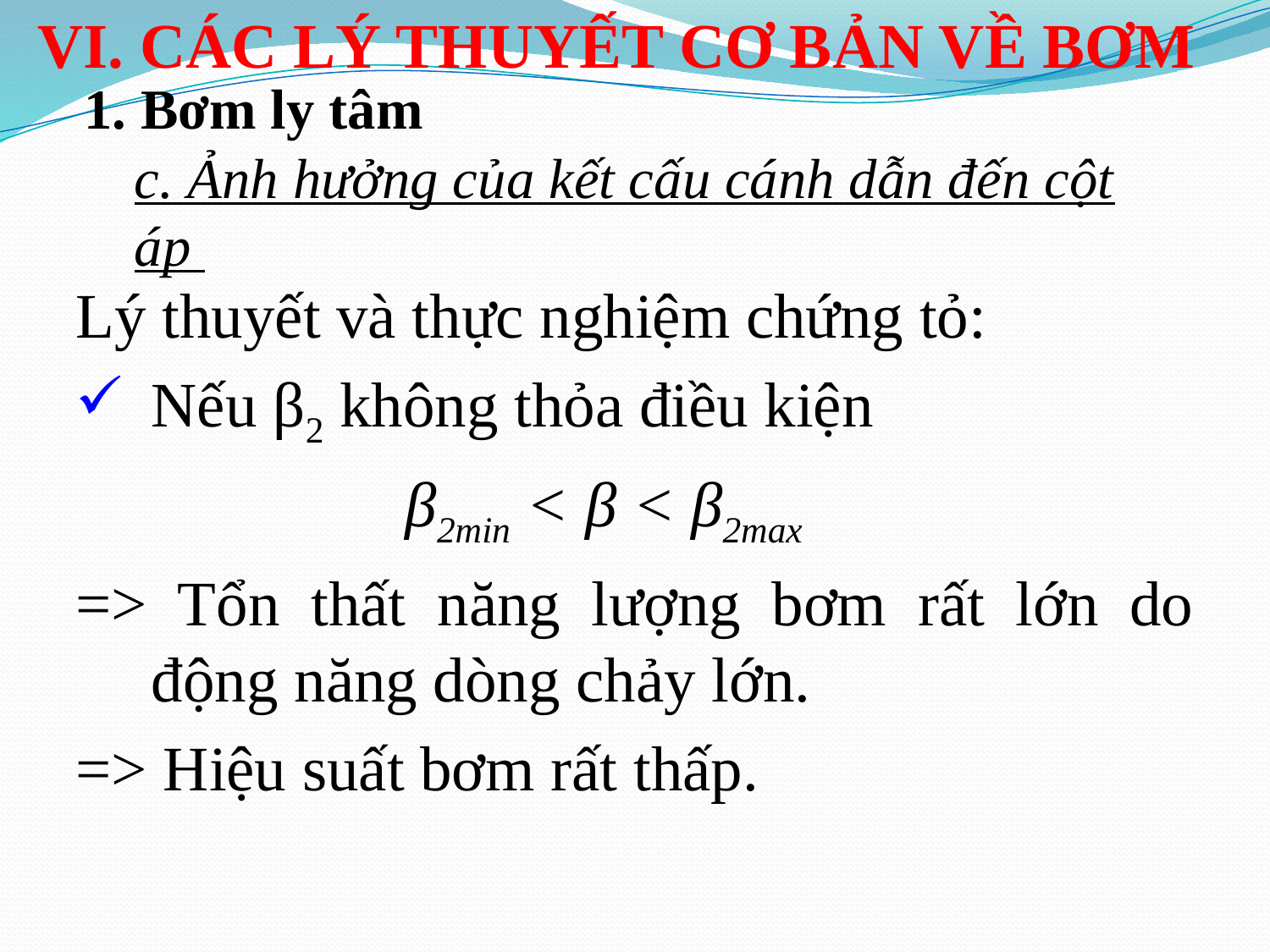

VI. CÁC LÝ THUYẾT CƠ BẢN VỀ BƠM
1. Bơm ly tâm
c. Ảnh hưởng của kết cấu cánh dẫn đến cột áp
Lý thuyết và thực nghiệm chứng tỏ:
Nếu β2 không thỏa điều kiện
			β2min < β < β2max
=> Tổn thất năng lượng bơm rất lớn do động năng dòng chảy lớn.
=> Hiệu suất bơm rất thấp.